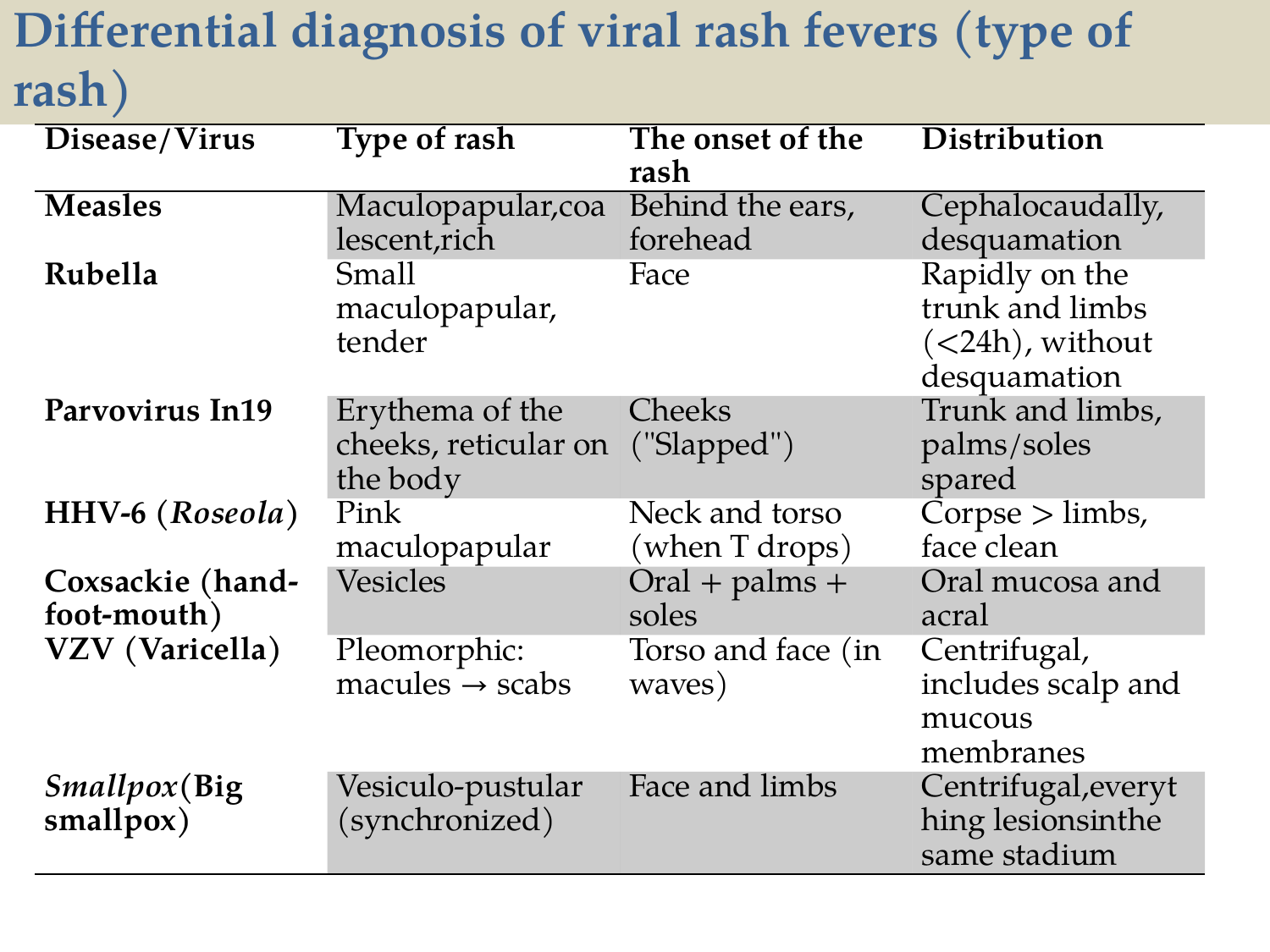

# Differential diagnosis of viral rash fevers (type of rash)
| Disease/Virus | Type of rash | The onset of the rash | Distribution |
| --- | --- | --- | --- |
| Measles | Maculopapular,coalescent,rich | Behind the ears, forehead | Cephalocaudally, desquamation |
| Rubella | Small maculopapular, tender | Face | Rapidly on the trunk and limbs (<24h), without desquamation |
| Parvovirus In19 | Erythema of the cheeks, reticular on the body | Cheeks ("Slapped") | Trunk and limbs, palms/soles spared |
| HHV-6 (Roseola) | Pink maculopapular | Neck and torso (when T drops) | Corpse > limbs, face clean |
| Coxsackie (hand-foot-mouth) | Vesicles | Oral + palms + soles | Oral mucosa and acral |
| VZV (Varicella) | Pleomorphic: macules → scabs | Torso and face (in waves) | Centrifugal, includes scalp and mucous membranes |
| Smallpox(Big smallpox) | Vesiculo-pustular (synchronized) | Face and limbs | Centrifugal,everything lesionsinthe same stadium |